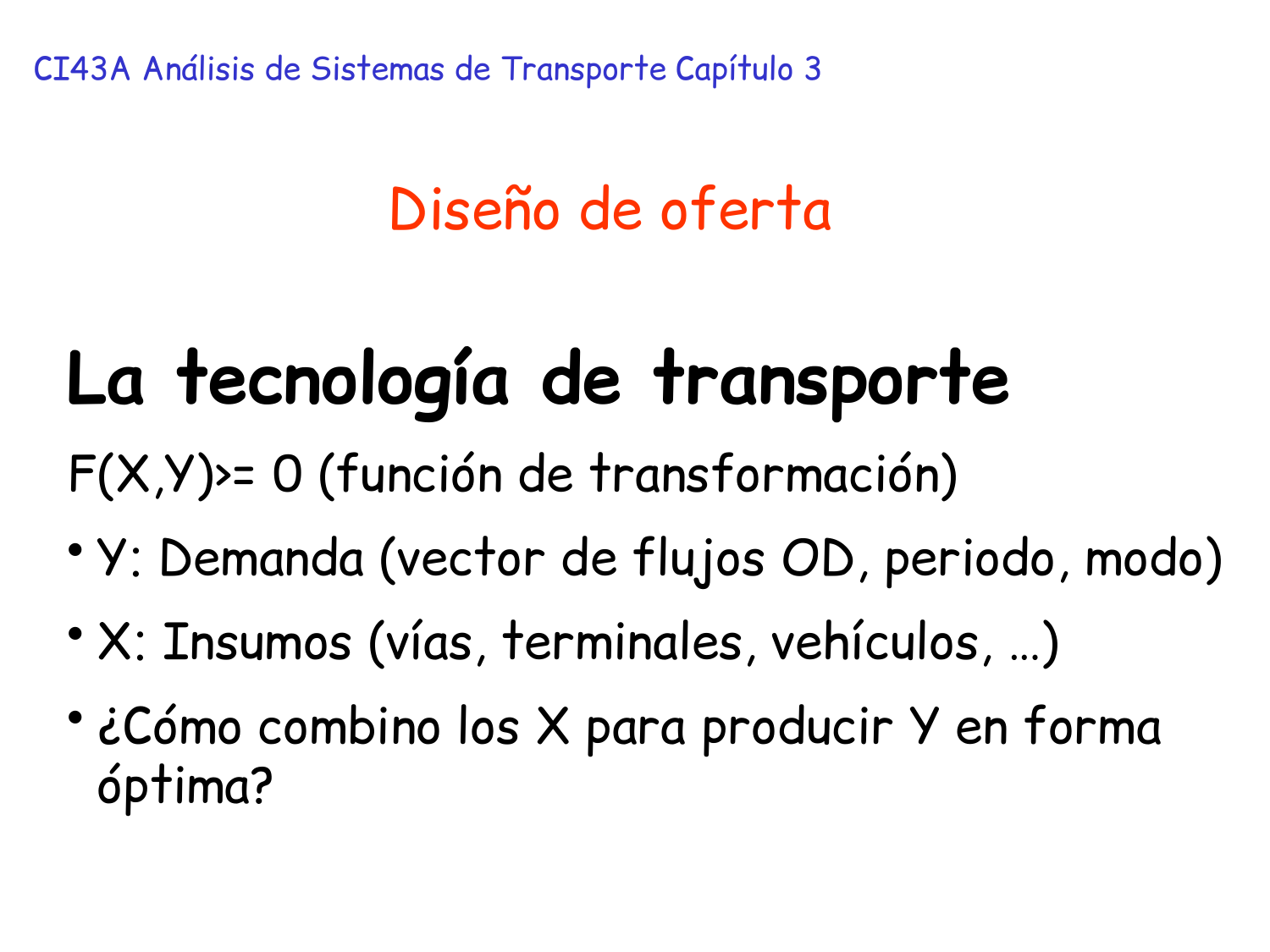

CI43A Análisis de Sistemas de Transporte Capítulo 3
Diseño de oferta
La tecnología de transporte
F(X,Y)>= 0 (función de transformación)
Y: Demanda (vector de flujos OD, periodo, modo)
X: Insumos (vías, terminales, vehículos, …)
¿Cómo combino los X para producir Y en forma óptima?